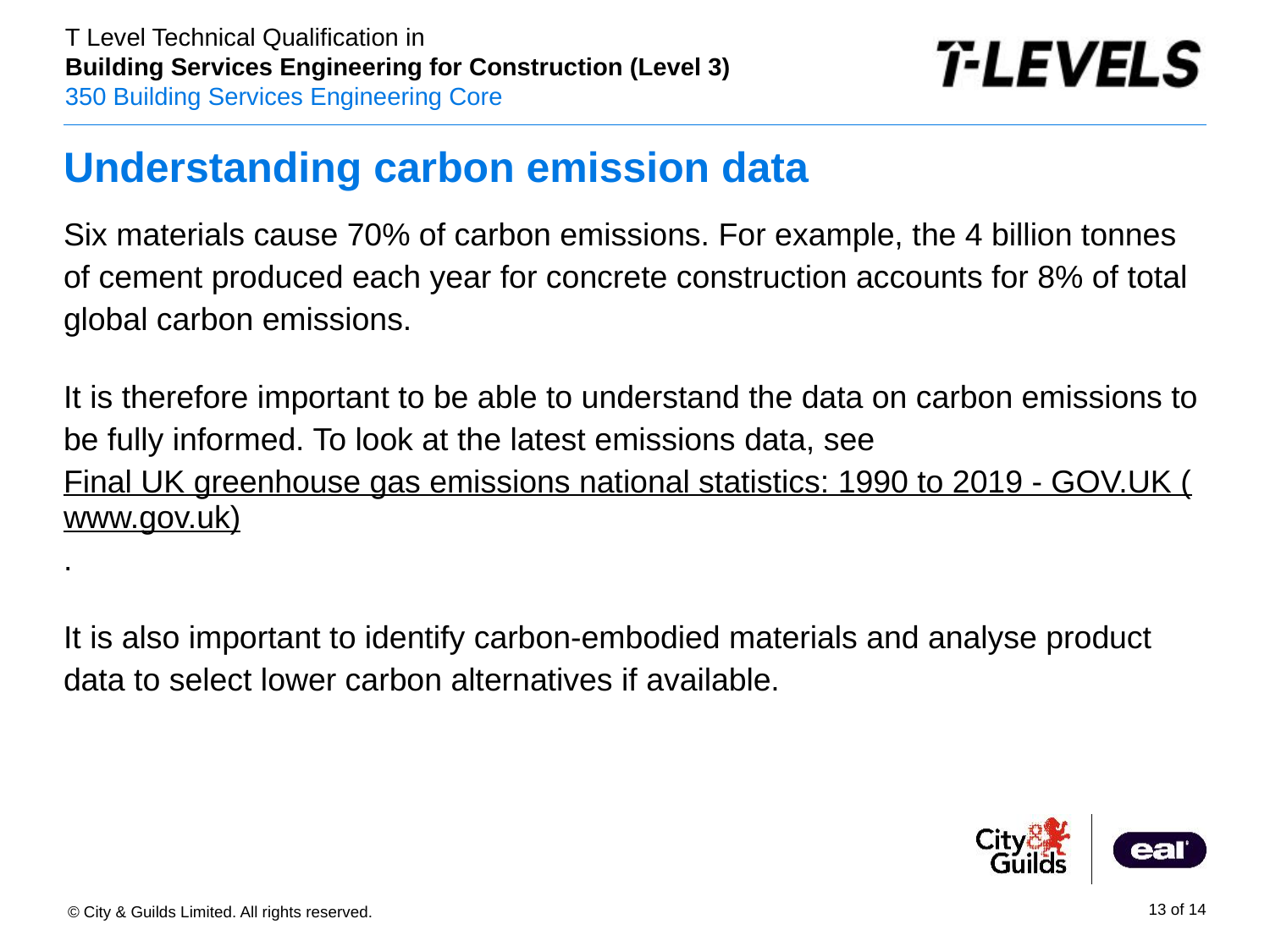

# Understanding carbon emission data
Six materials cause 70% of carbon emissions. For example, the 4 billion tonnes of cement produced each year for concrete construction accounts for 8% of total global carbon emissions.
It is therefore important to be able to understand the data on carbon emissions to be fully informed. To look at the latest emissions data, see Final UK greenhouse gas emissions national statistics: 1990 to 2019 - GOV.UK (www.gov.uk).
It is also important to identify carbon-embodied materials and analyse product data to select lower carbon alternatives if available.